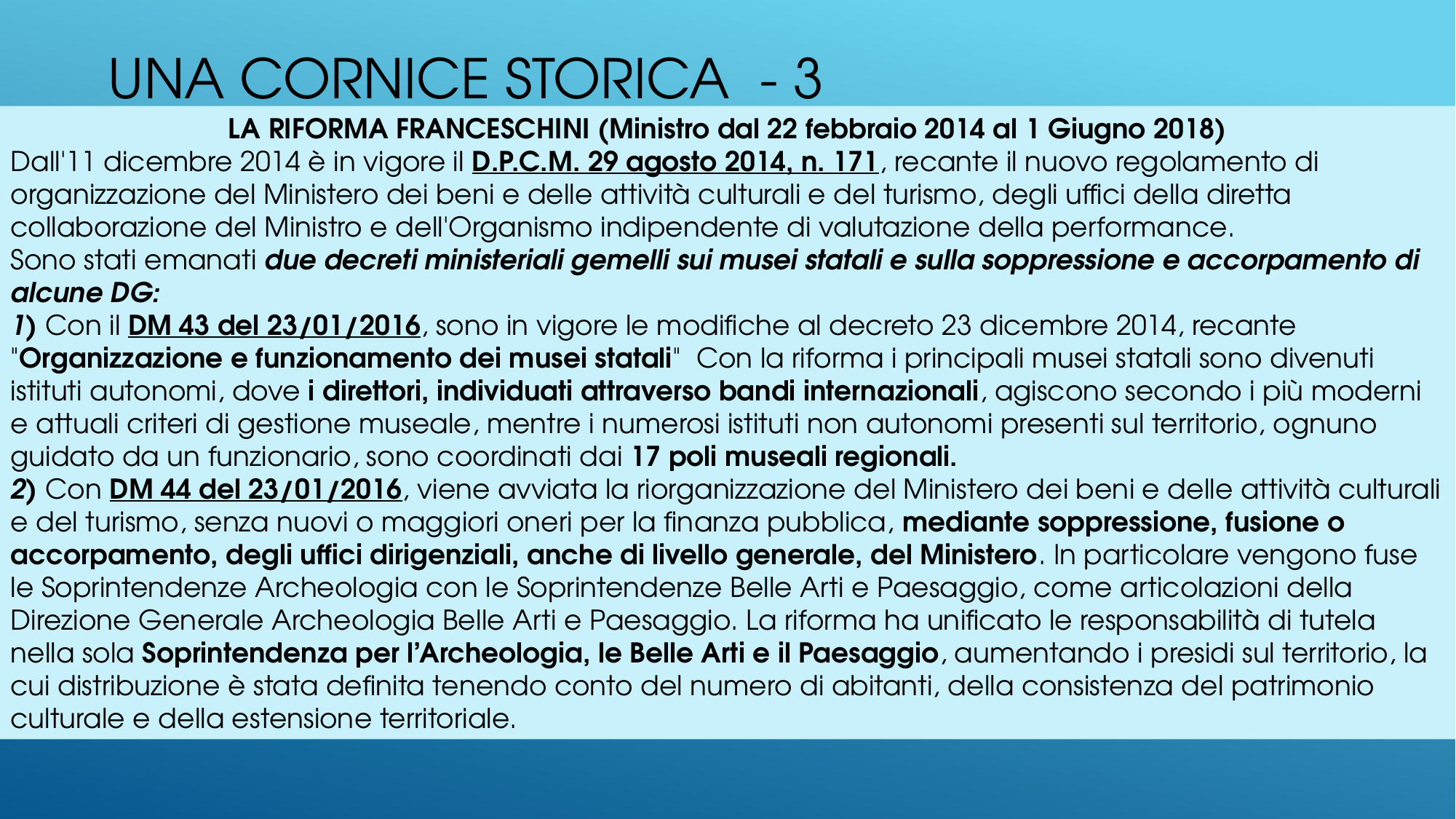

# UNA CORNICE STORICA  - 3

LA RIFORMA FRANCESCHINI (Ministro dal 22 febbraio 2014 al 1 Giugno 2018)
Dall'11 dicembre 2014 è in vigore il D.P.C.M. 29 agosto 2014, n. 171, recante il nuovo regolamento di organizzazione del Ministero dei beni e delle attività culturali e del turismo, degli uffici della diretta collaborazione del Ministro e dell'Organismo indipendente di valutazione della performance.
Sono stati emanati due decreti ministeriali gemelli sui musei statali e sulla soppressione e accorpamento di alcune DG:
1) Con il DM 43 del 23/01/2016, sono in vigore le modifiche al decreto 23 dicembre 2014, recante "Organizzazione e funzionamento dei musei statali"  Con la riforma i principali musei statali sono divenuti istituti autonomi, dove i direttori, individuati attraverso bandi internazionali, agiscono secondo i più moderni e attuali criteri di gestione museale, mentre i numerosi istituti non autonomi presenti sul territorio, ognuno guidato da un funzionario, sono coordinati dai 17 poli museali regionali.
2) Con DM 44 del 23/01/2016, viene avviata la riorganizzazione del Ministero dei beni e delle attività culturali e del turismo, senza nuovi o maggiori oneri per la finanza pubblica, mediante soppressione, fusione o accorpamento, degli uffici dirigenziali, anche di livello generale, del Ministero. In particolare vengono fuse le Soprintendenze Archeologia con le Soprintendenze Belle Arti e Paesaggio, come articolazioni della Direzione Generale Archeologia Belle Arti e Paesaggio. La riforma ha unificato le responsabilità di tutela nella sola Soprintendenza per l’Archeologia, le Belle Arti e il Paesaggio, aumentando i presidi sul territorio, la cui distribuzione è stata definita tenendo conto del numero di abitanti, della consistenza del patrimonio culturale e della estensione territoriale.